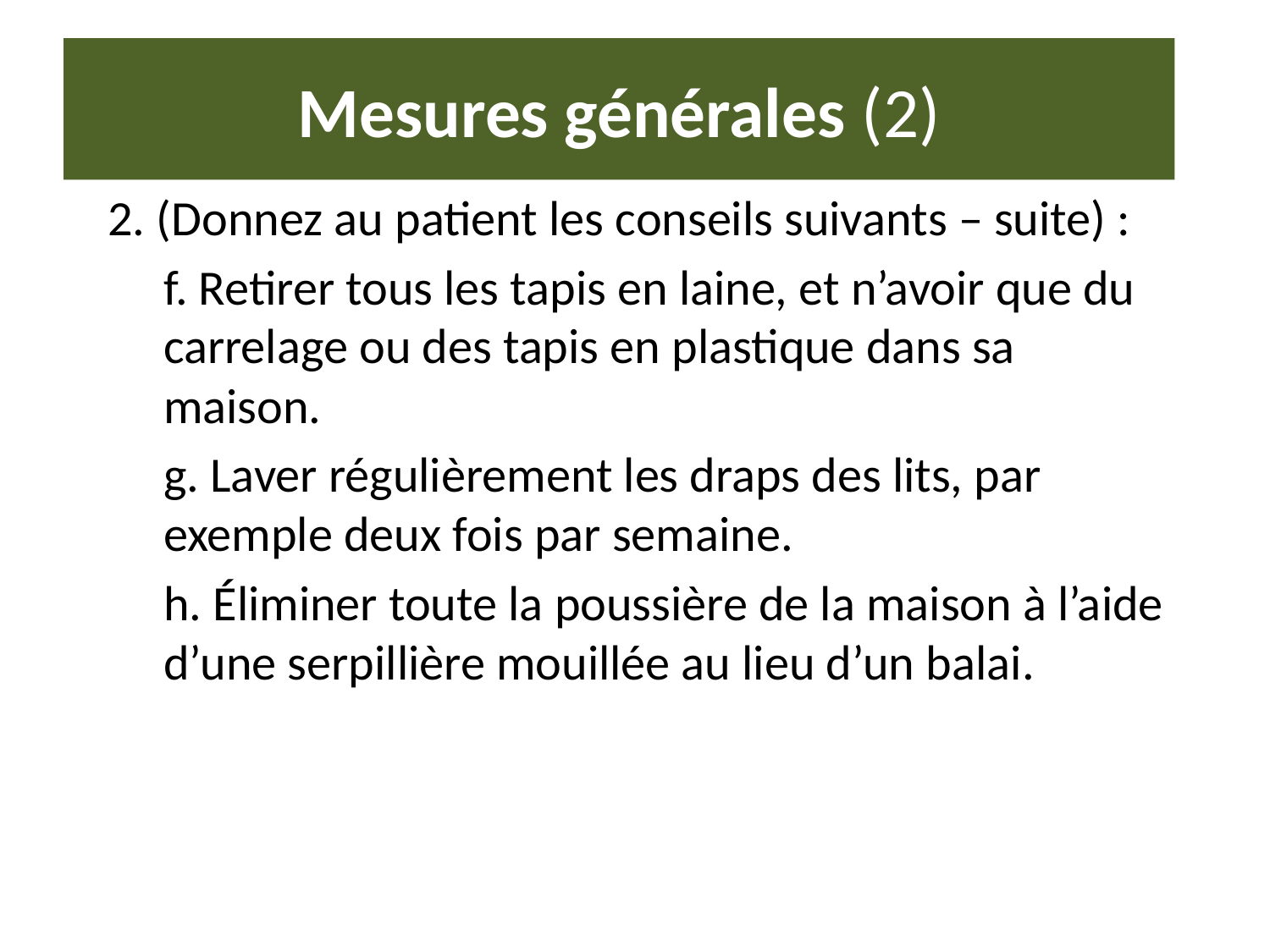

# Mesures générales (2)
2. (Donnez au patient les conseils suivants – suite) :
f. Retirer tous les tapis en laine, et n’avoir que du carrelage ou des tapis en plastique dans sa maison.
g. Laver régulièrement les draps des lits, par exemple deux fois par semaine.
h. Éliminer toute la poussière de la maison à l’aide d’une serpillière mouillée au lieu d’un balai.